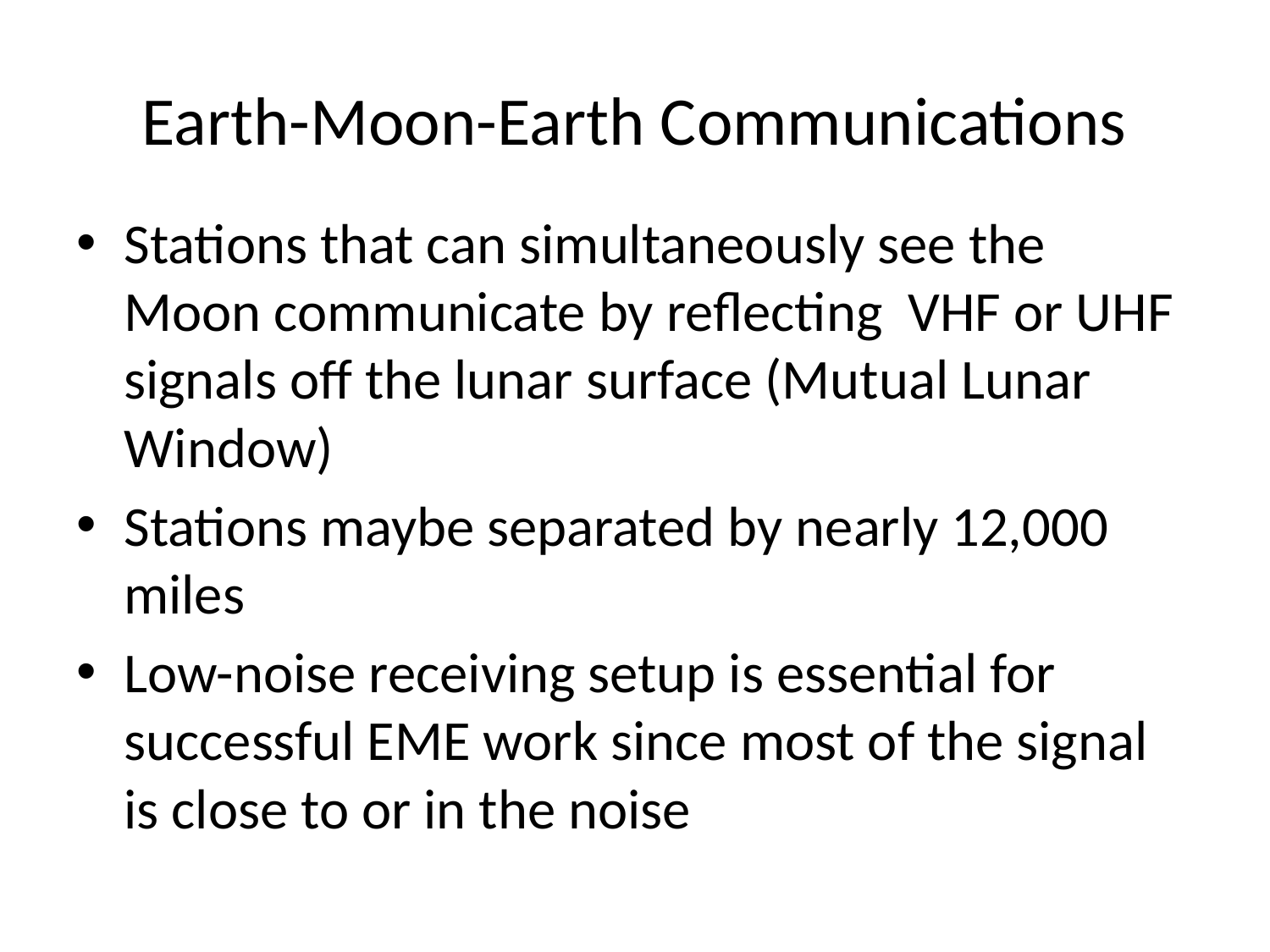

# Earth-Moon-Earth Communications
Stations that can simultaneously see the Moon communicate by reflecting  VHF or UHF signals off the lunar surface (Mutual Lunar Window)
Stations maybe separated by nearly 12,000 miles
Low-noise receiving setup is essential for successful EME work since most of the signal is close to or in the noise